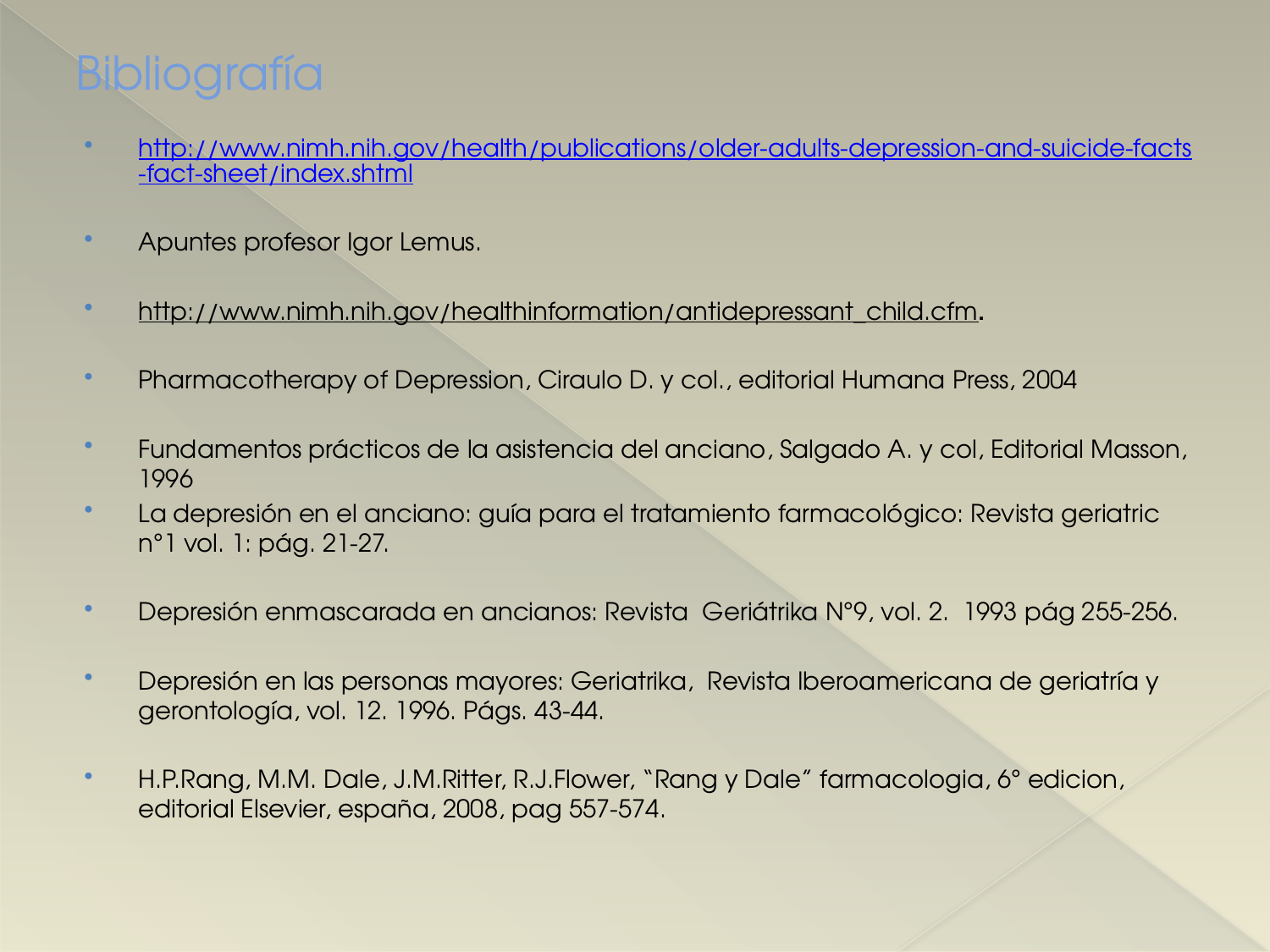

# Bibliografía
http://www.nimh.nih.gov/health/publications/older-adults-depression-and-suicide-facts-fact-sheet/index.shtml

Apuntes profesor Igor Lemus.

http://www.nimh.nih.gov/healthinformation/antidepressant_child.cfm.

Pharmacotherapy of Depression, Ciraulo D. y col., editorial Humana Press, 2004

Fundamentos prácticos de la asistencia del anciano, Salgado A. y col, Editorial Masson, 1996
La depresión en el anciano: guía para el tratamiento farmacológico: Revista geriatric n°1 vol. 1: pág. 21-27.

Depresión enmascarada en ancianos: Revista  Geriátrika N°9, vol. 2.  1993 pág 255-256.

Depresión en las personas mayores: Geriatrika,  Revista Iberoamericana de geriatría y gerontología, vol. 12. 1996. Págs. 43-44.

H.P.Rang, M.M. Dale, J.M.Ritter, R.J.Flower, “Rang y Dale” farmacologia, 6° edicion, editorial Elsevier, españa, 2008, pag 557-574.